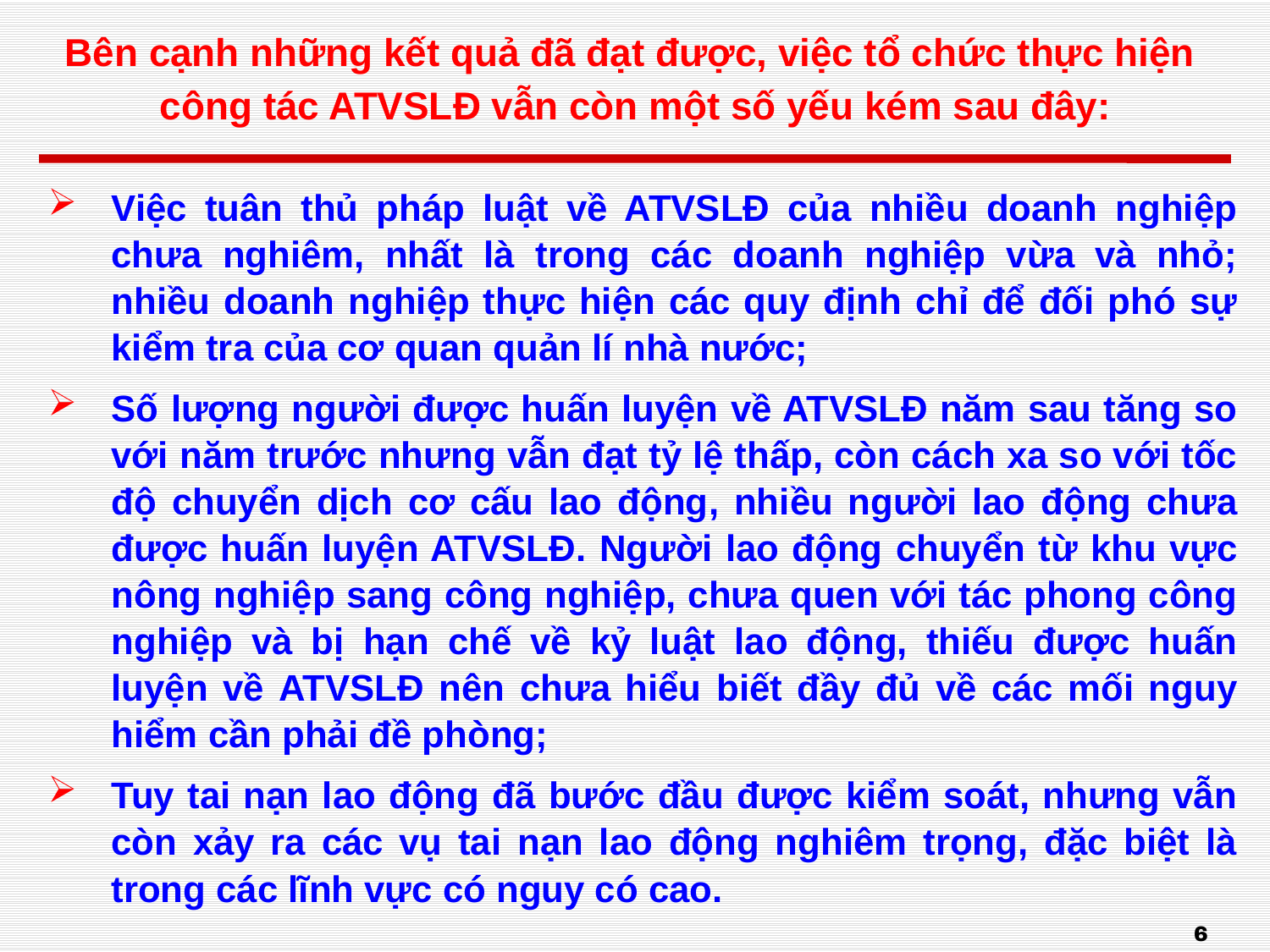

# Bên cạnh những kết quả đã đạt được, việc tổ chức thực hiện công tác ATVSLĐ vẫn còn một số yếu kém sau đây:
Việc tuân thủ pháp luật về ATVSLĐ của nhiều doanh nghiệp chưa nghiêm, nhất là trong các doanh nghiệp vừa và nhỏ; nhiều doanh nghiệp thực hiện các quy định chỉ để đối phó sự kiểm tra của cơ quan quản lí nhà nước;
Số lượng người được huấn luyện về ATVSLĐ năm sau tăng so với năm trước nhưng vẫn đạt tỷ lệ thấp, còn cách xa so với tốc độ chuyển dịch cơ cấu lao động, nhiều người lao động chưa được huấn luyện ATVSLĐ. Người lao động chuyển từ khu vực nông nghiệp sang công nghiệp, chưa quen với tác phong công nghiệp và bị hạn chế về kỷ luật lao động, thiếu được huấn luyện về ATVSLĐ nên chưa hiểu biết đầy đủ về các mối nguy hiểm cần phải đề phòng;
Tuy tai nạn lao động đã bước đầu được kiểm soát, nhưng vẫn còn xảy ra các vụ tai nạn lao động nghiêm trọng, đặc biệt là trong các lĩnh vực có nguy có cao.